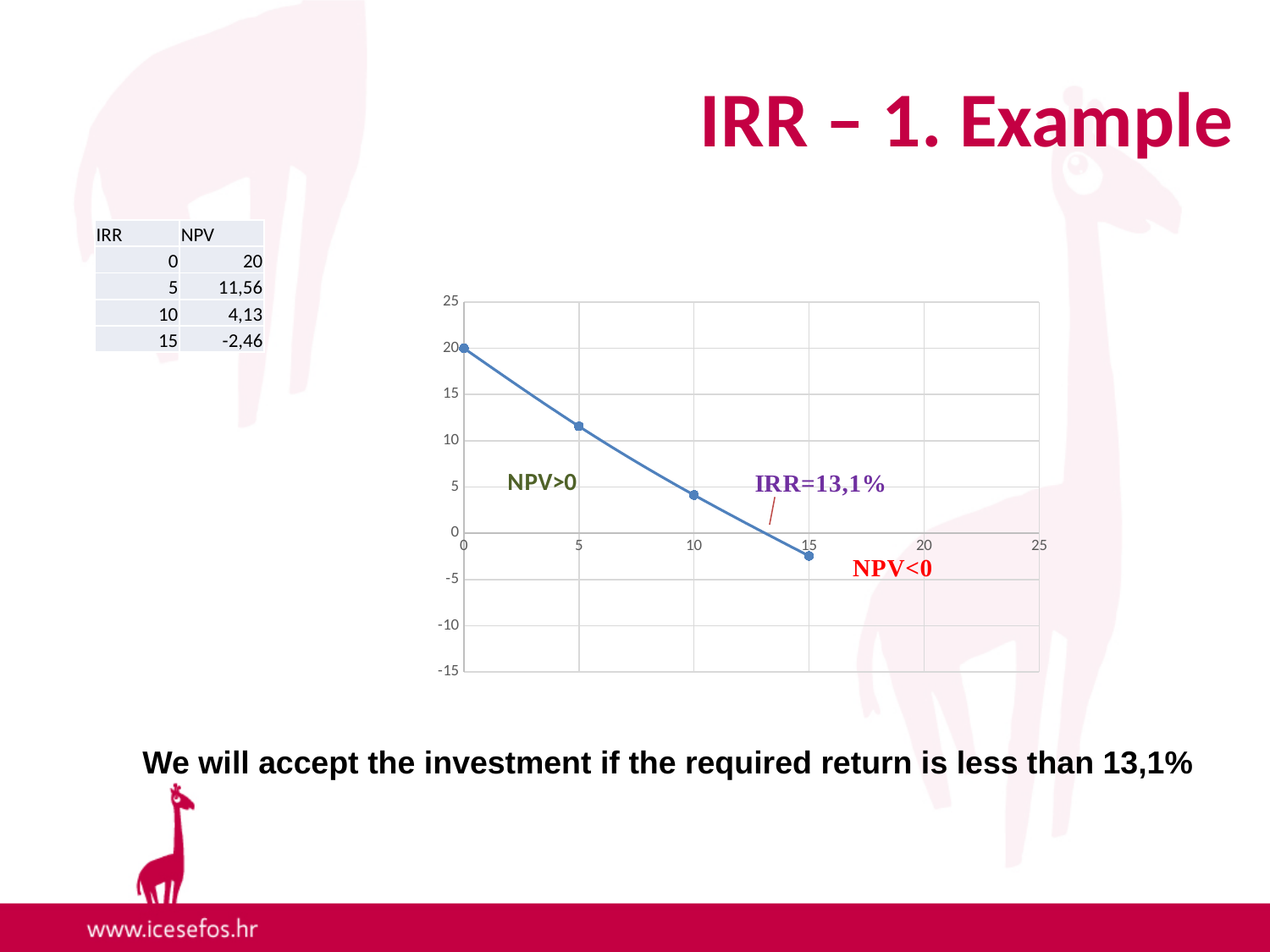

# IRR – 1. Example
| IRR | NPV |
| --- | --- |
| 0 | 20 |
| 5 | 11,56 |
| 10 | 4,13 |
| 15 | -2,46 |

### Chart

| Category | NPV |
|---|---|
We will accept the investment if the required return is less than 13,1%